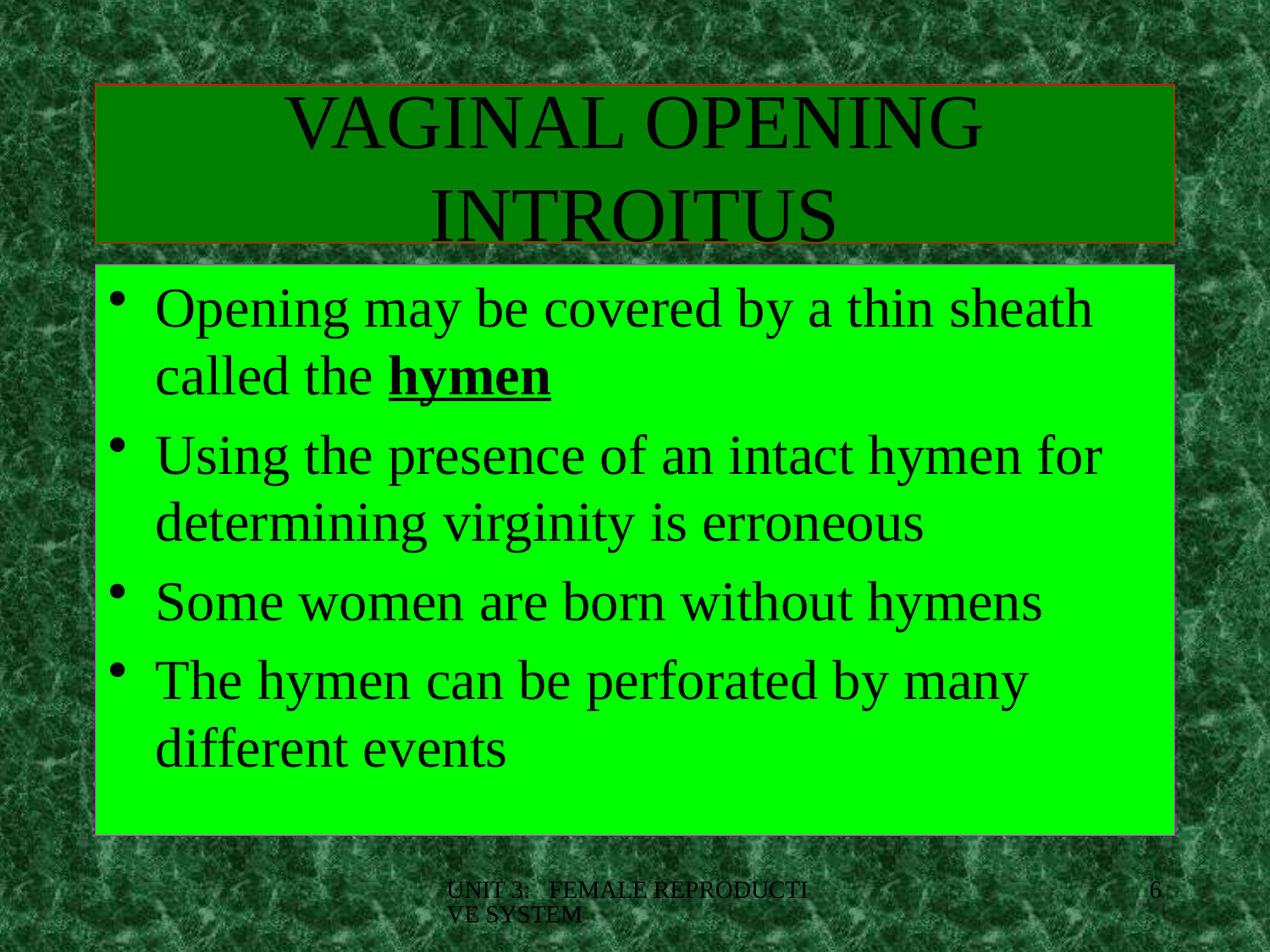

# VAGINAL OPENING INTROITUS
Opening may be covered by a thin sheath called the hymen
Using the presence of an intact hymen for determining virginity is erroneous
Some women are born without hymens
The hymen can be perforated by many different events
UNIT 3:   FEMALE REPRODUCTIVE SYSTEM
6